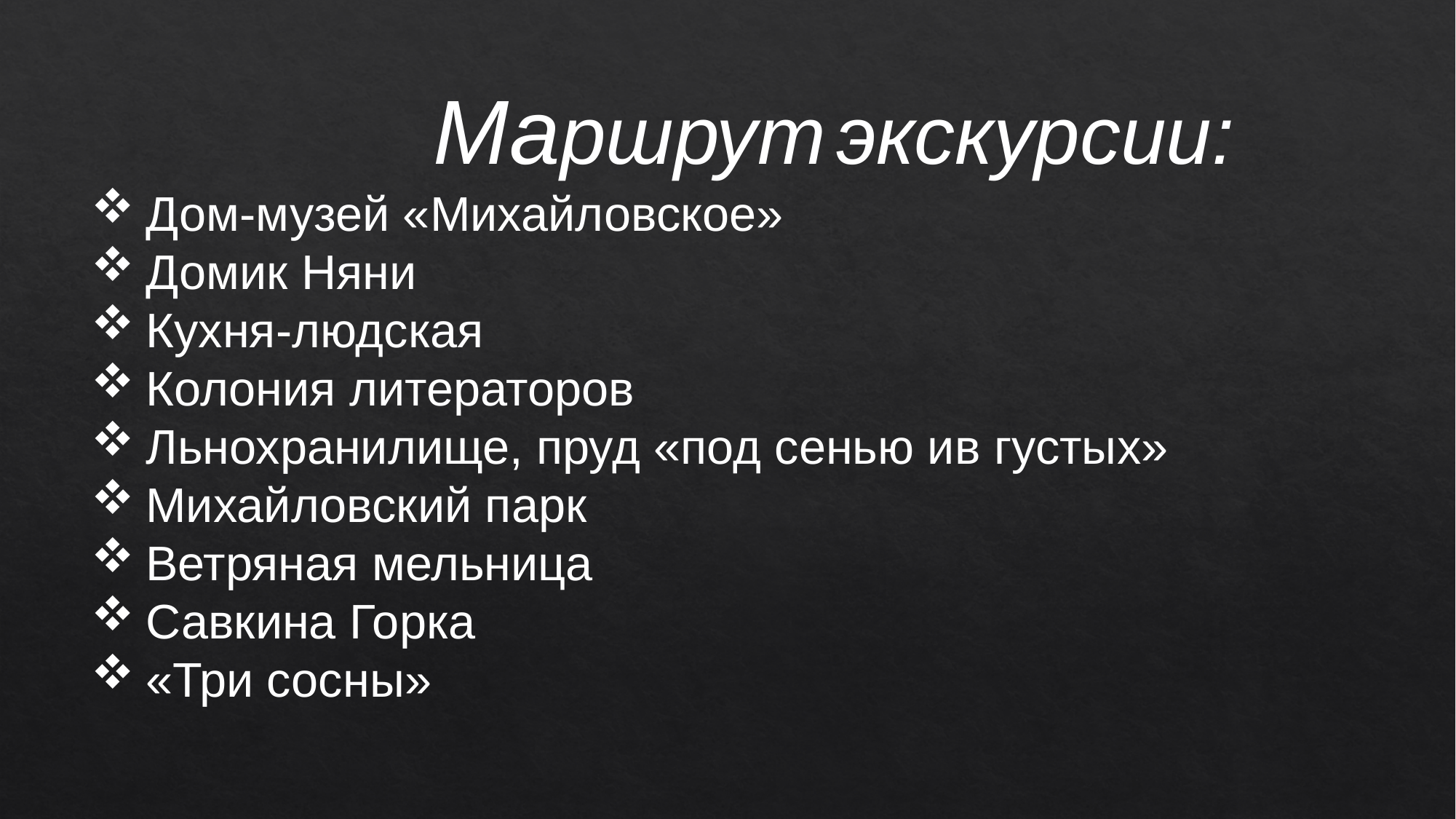

Маршрут экскурсии:
Дом-музей «Михайловское»
Домик Няни
Кухня-людская
Колония литераторов
Льнохранилище, пруд «под сенью ив густых»
Михайловский парк
Ветряная мельница
Савкина Горка
«Три сосны»